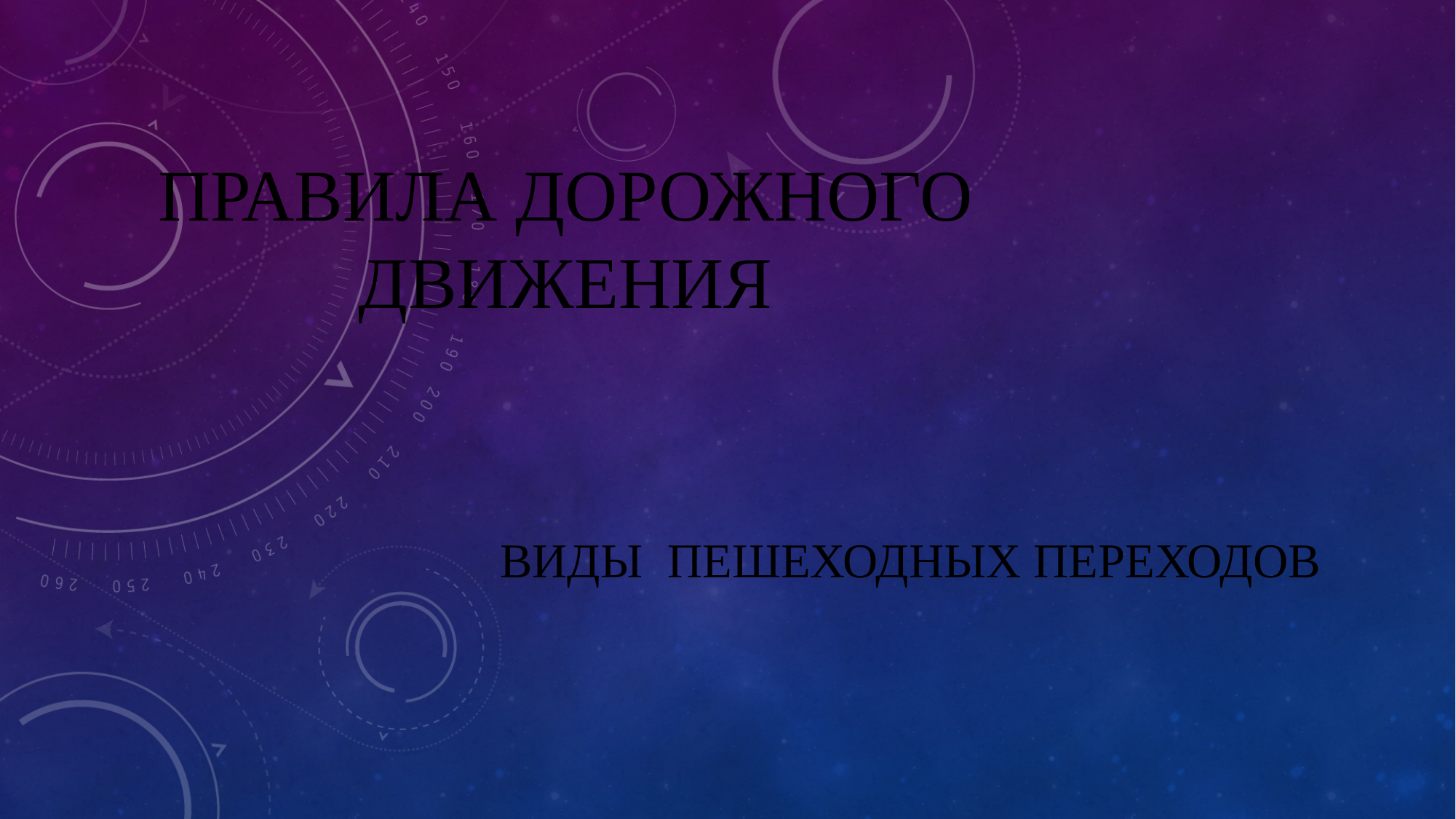

# ПРАВИЛА ДОРОЖНОГО ДВИЖЕНИЯ
Виды  пешеходных переходов